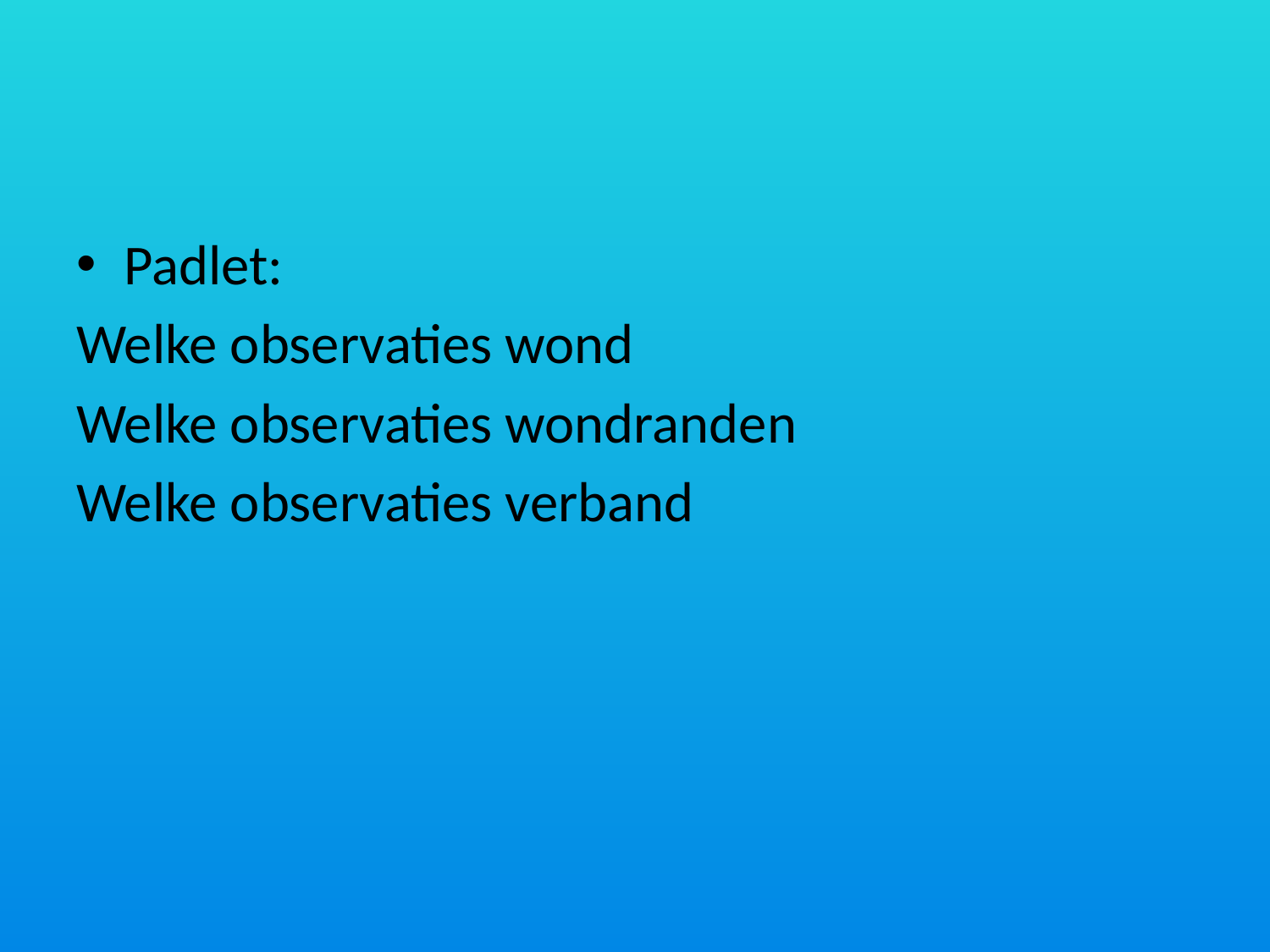

#
Padlet:
Welke observaties wond
Welke observaties wondranden
Welke observaties verband